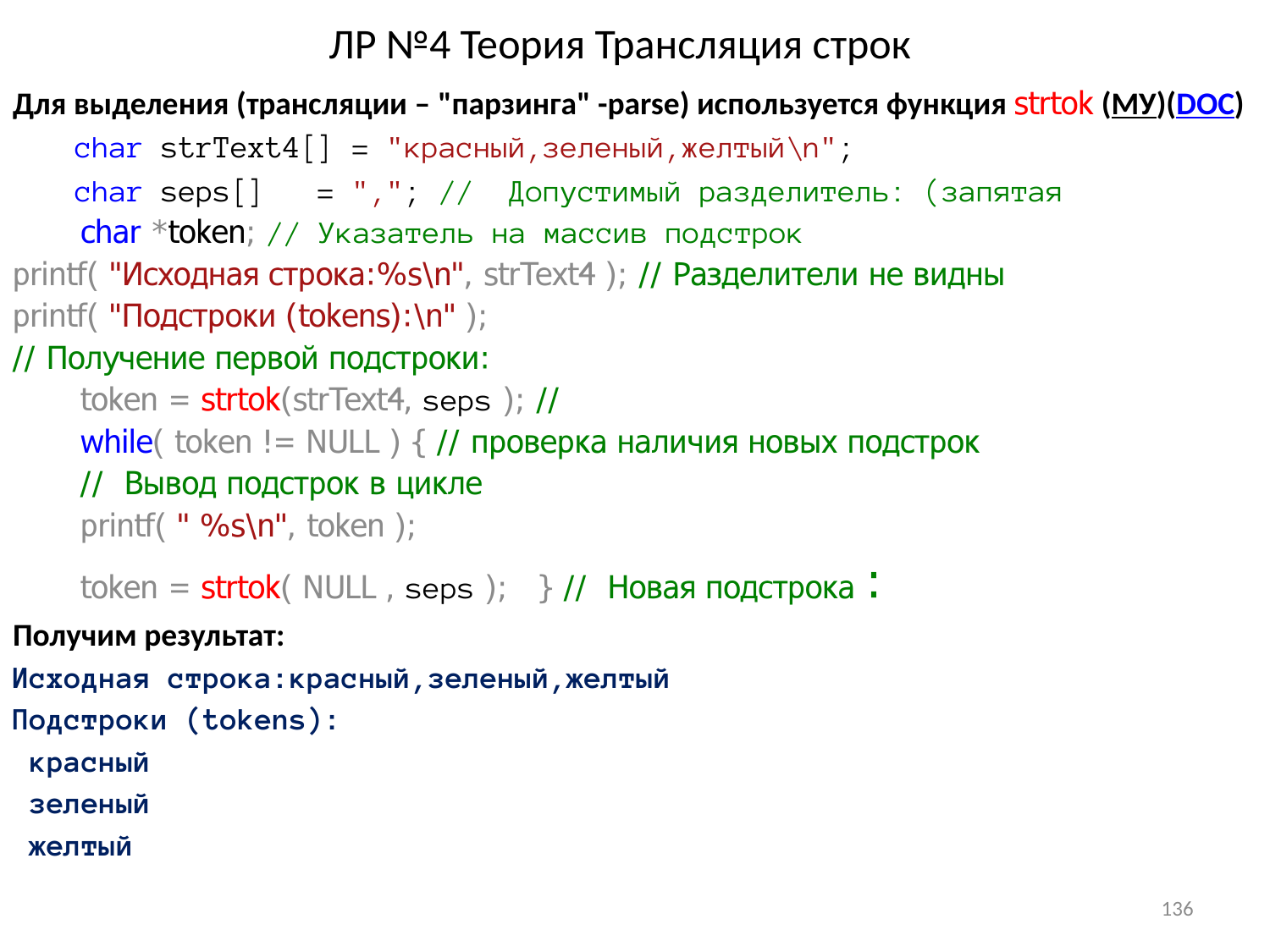

# ЛР №4 Теория Трансляция строк
Для выделения (трансляции – "парзинга" -parse) используется функция strtok (МУ)(DOC)
char strText4[] = "красный,зеленый,желтый\n";
char seps[]   = ","; //  Допустимый разделитель: (запятая
char *token; // Указатель на массив подстрок
printf( "Исходная строка:%s\n", strText4 ); // Разделители не видны
printf( "Подстроки (tokens):\n" );
// Получение первой подстроки:
token = strtok(strText4, seps ); //
while( token != NULL ) { // проверка наличия новых подстрок
//  Вывод подстрок в цикле
printf( " %s\n", token );
token = strtok( NULL , seps );   } //  Новая подстрока :
Получим результат:
Исходная строка:красный,зеленый,желтый
Подстроки (tokens):
 красный
 зеленый
 желтый

136